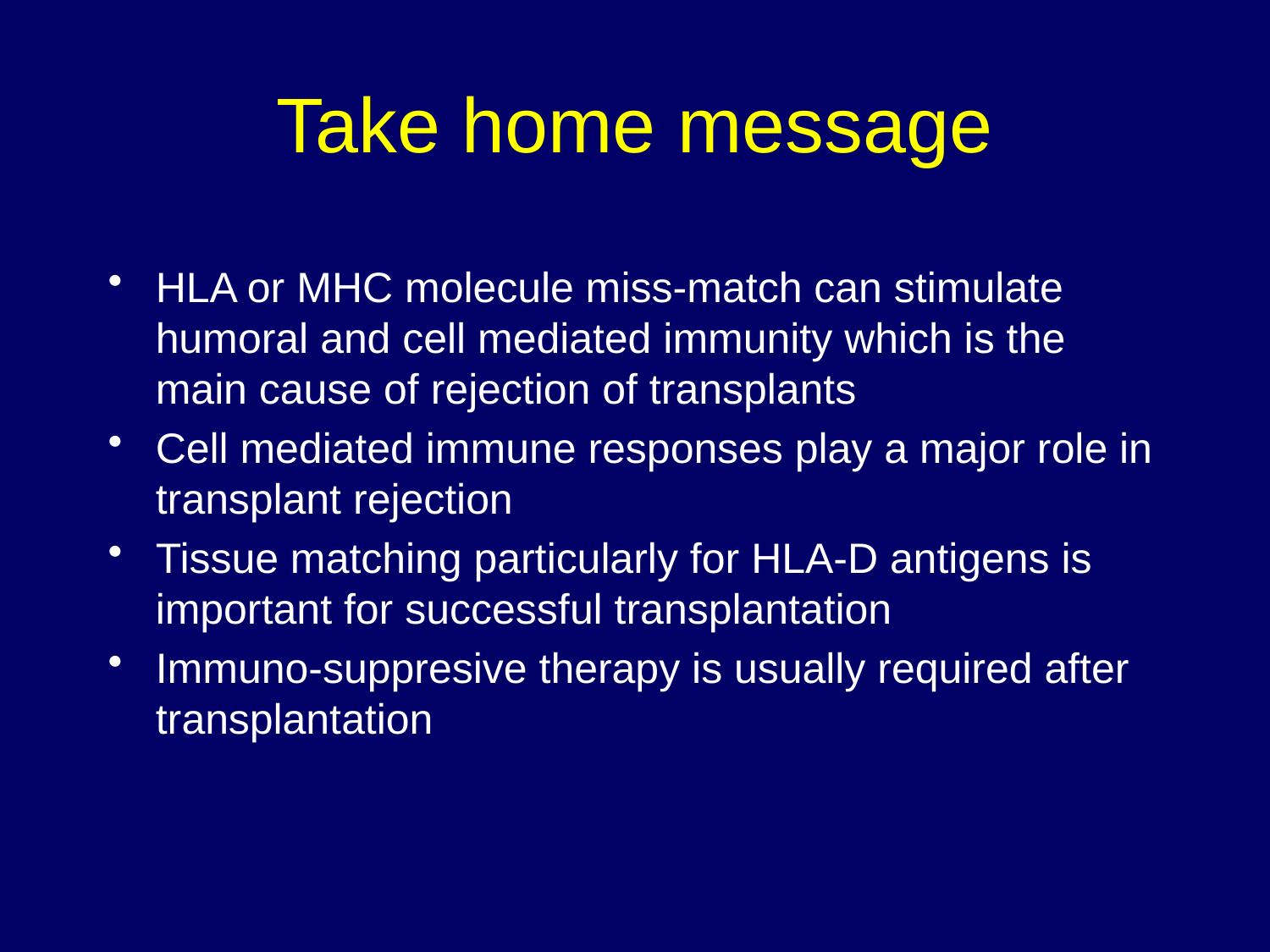

# Take home message
HLA or MHC molecule miss-match can stimulate humoral and cell mediated immunity which is the main cause of rejection of transplants
Cell mediated immune responses play a major role in transplant rejection
Tissue matching particularly for HLA-D antigens is important for successful transplantation
Immuno-suppresive therapy is usually required after transplantation